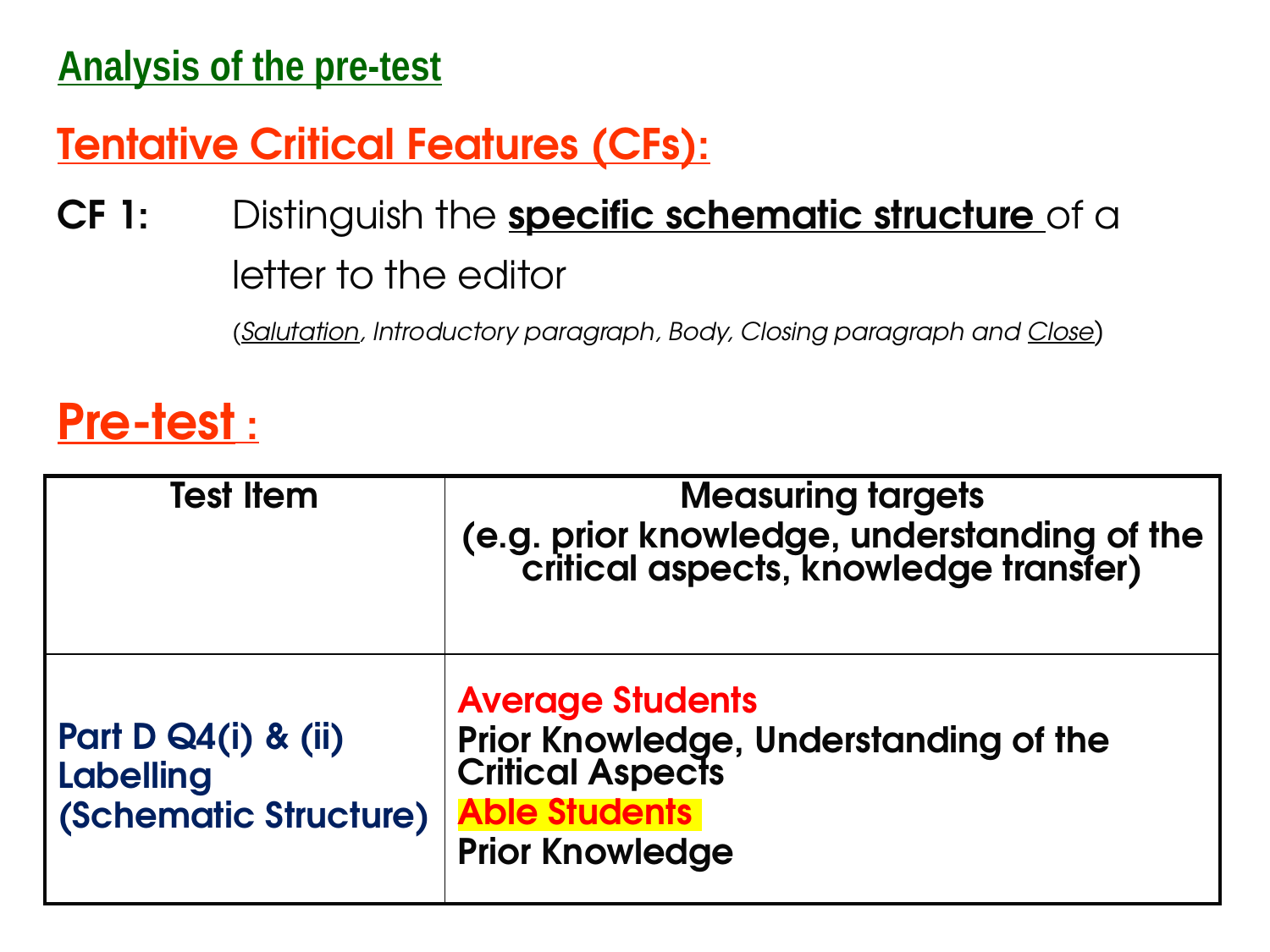

Analysis of the pre-test
Tentative Critical Features (CFs):
CF 1:	Distinguish the specific schematic structure of a 	letter to the editor
		(Salutation, Introductory paragraph, Body, Closing paragraph and Close)
Pre-test :
| Test Item | Measuring targets (e.g. prior knowledge, understanding of the critical aspects, knowledge transfer) |
| --- | --- |
| Part D Q4(i) & (ii) Labelling (Schematic Structure) | Average Students Prior Knowledge, Understanding of the Critical Aspects Able Students Prior Knowledge |